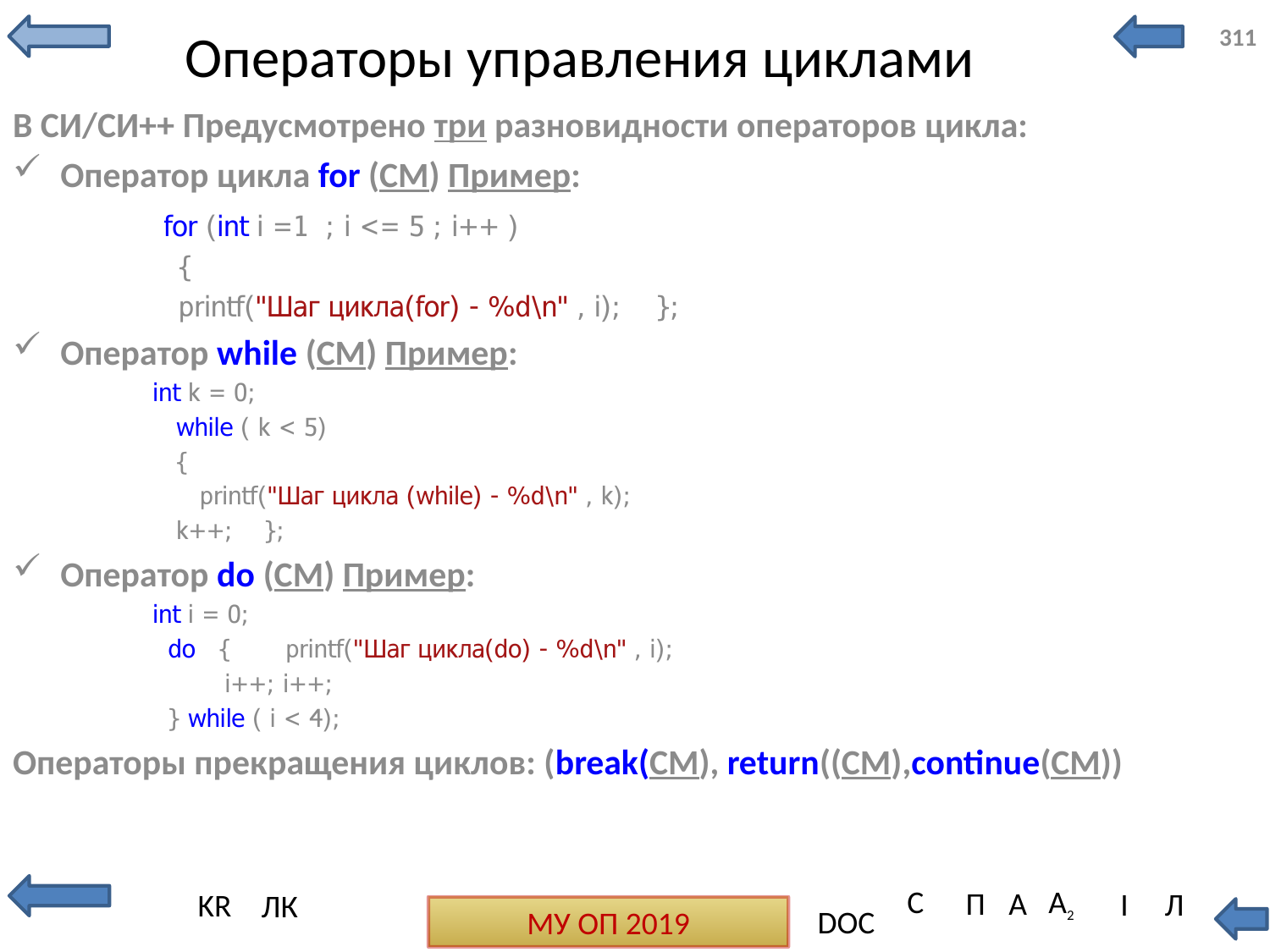

# Операторы управления циклами
311
В СИ/СИ++ Предусмотрено три разновидности операторов цикла:
Оператор цикла for (СМ) Пример:
 for (int i =1  ; i <= 5 ; i++ )
   {
   printf("Шаг цикла(for) - %d\n" , i);    };
Оператор while (СМ) Пример:
int k = 0;
   while ( k < 5)
   {
      printf("Шаг цикла (while) - %d\n" , k);
   k++;    };
Оператор do (СМ) Пример:
int i = 0;
  do   {       printf("Шаг цикла(do) - %d\n" , i);
	 i++; i++;
  } while ( i < 4);
Операторы прекращения циклов: (break(СМ), return((СМ),continue(СМ))